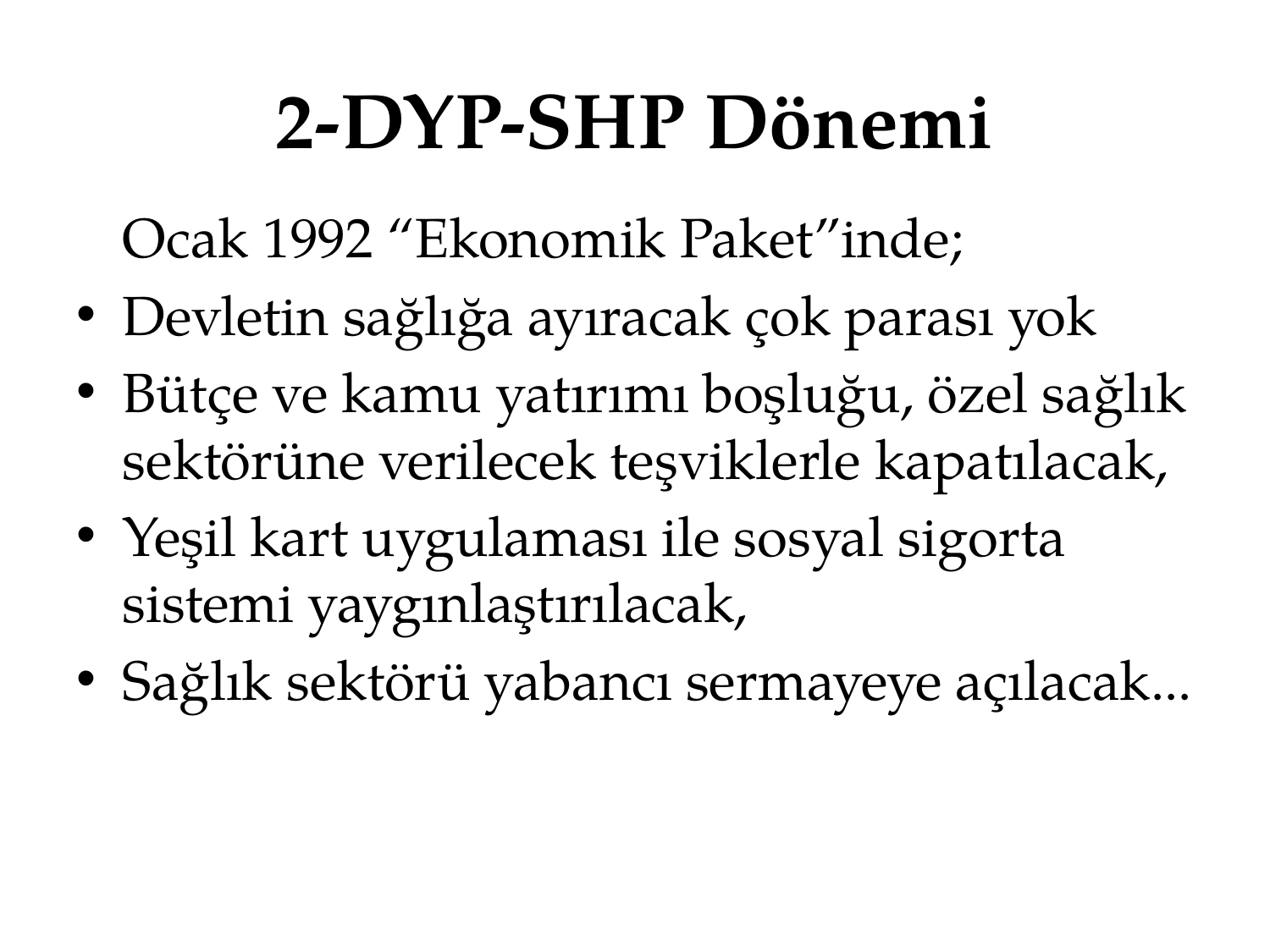

# 2-DYP-SHP Dönemi
	Ocak 1992 “Ekonomik Paket”inde;
Devletin sağlığa ayıracak çok parası yok
Bütçe ve kamu yatırımı boşluğu, özel sağlık sektörüne verilecek teşviklerle kapatılacak,
Yeşil kart uygulaması ile sosyal sigorta sistemi yaygınlaştırılacak,
Sağlık sektörü yabancı sermayeye açılacak...